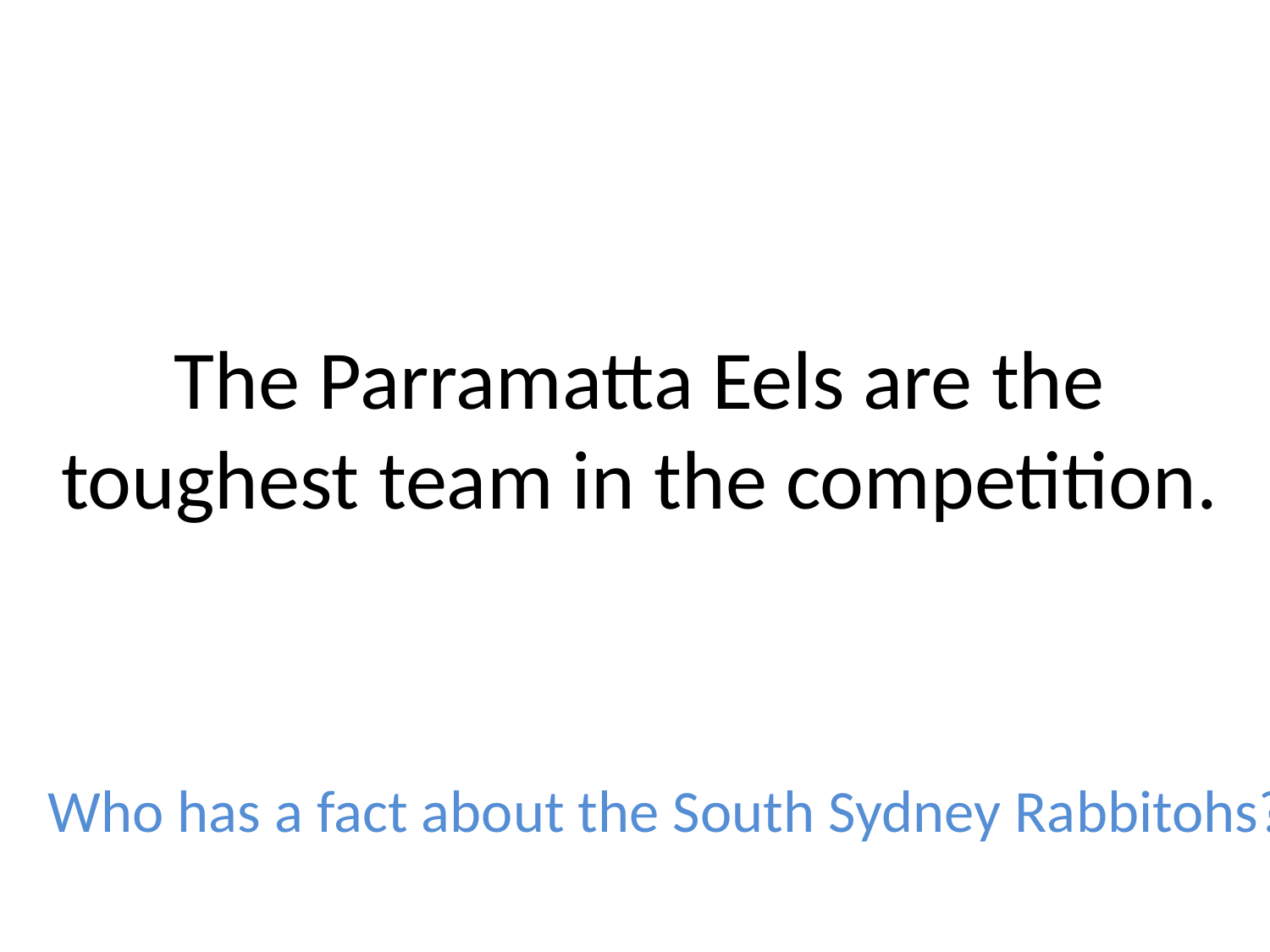

# The Parramatta Eels are the toughest team in the competition.
Who has a fact about the South Sydney Rabbitohs?